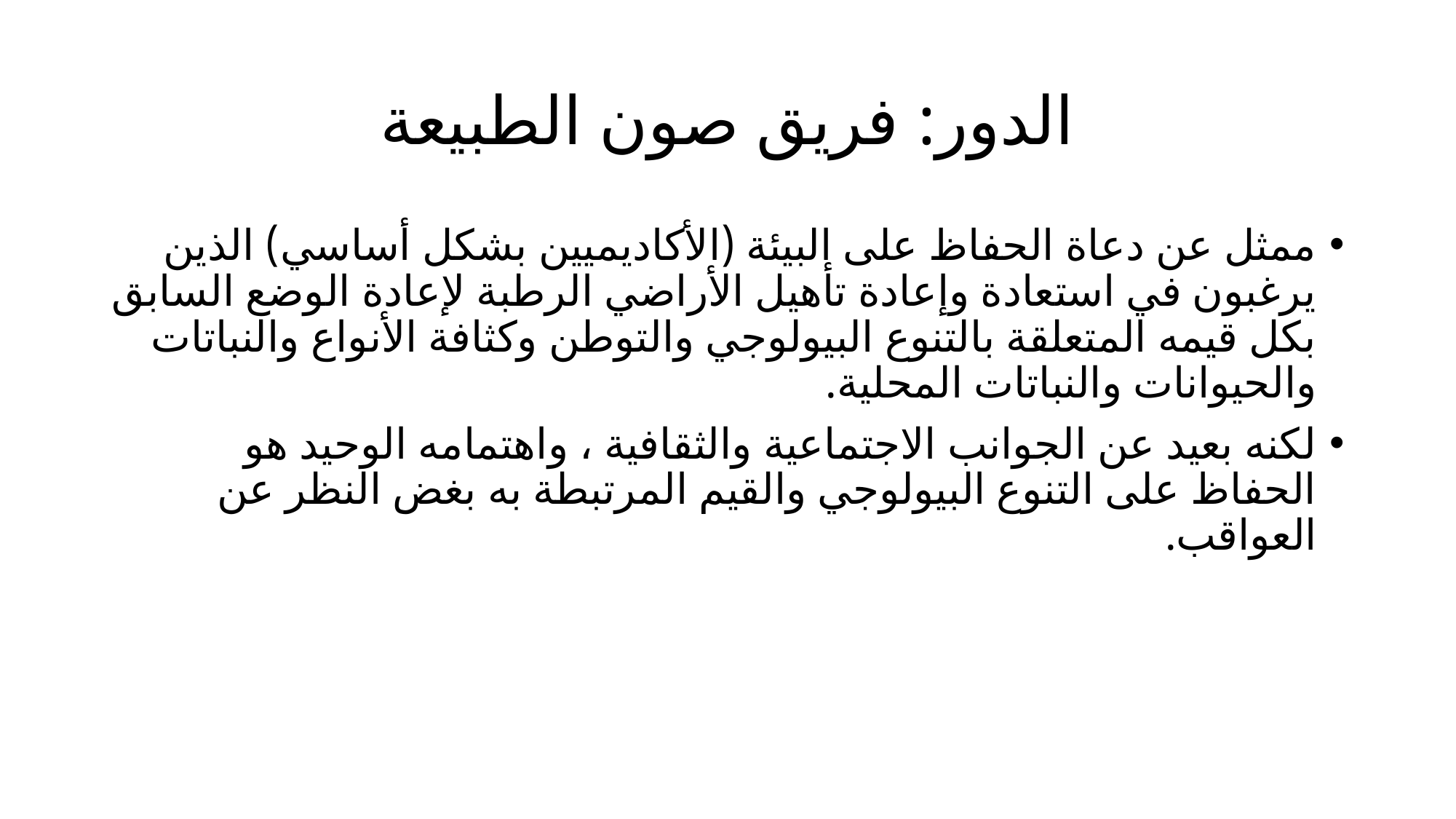

# الدور: فريق صون الطبيعة
ممثل عن دعاة الحفاظ على البيئة (الأكاديميين بشكل أساسي) الذين يرغبون في استعادة وإعادة تأهيل الأراضي الرطبة لإعادة الوضع السابق بكل قيمه المتعلقة بالتنوع البيولوجي والتوطن وكثافة الأنواع والنباتات والحيوانات والنباتات المحلية.
لكنه بعيد عن الجوانب الاجتماعية والثقافية ، واهتمامه الوحيد هو الحفاظ على التنوع البيولوجي والقيم المرتبطة به بغض النظر عن العواقب.